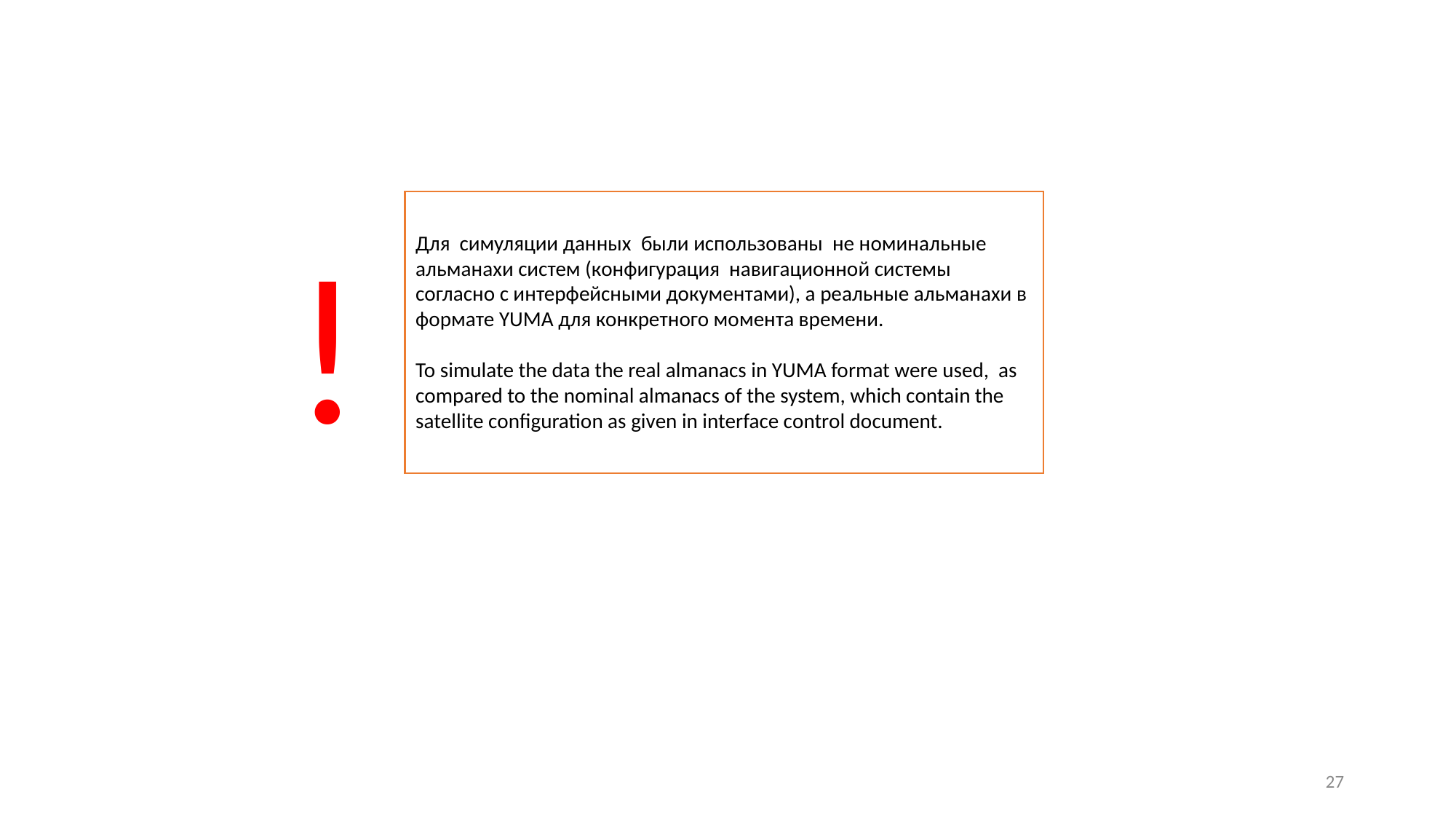

!
Для  симуляции данных  были использованы  не номинальные альманахи систем (конфигурация  навигационной системы согласно с интерфейсными документами), а реальные альманахи в формате YUMA для конкретного момента времени.

To simulate the data the real almanacs in YUMA format were used,  as compared to the nominal almanacs of the system, which contain the satellite configuration as given in interface control document.
27